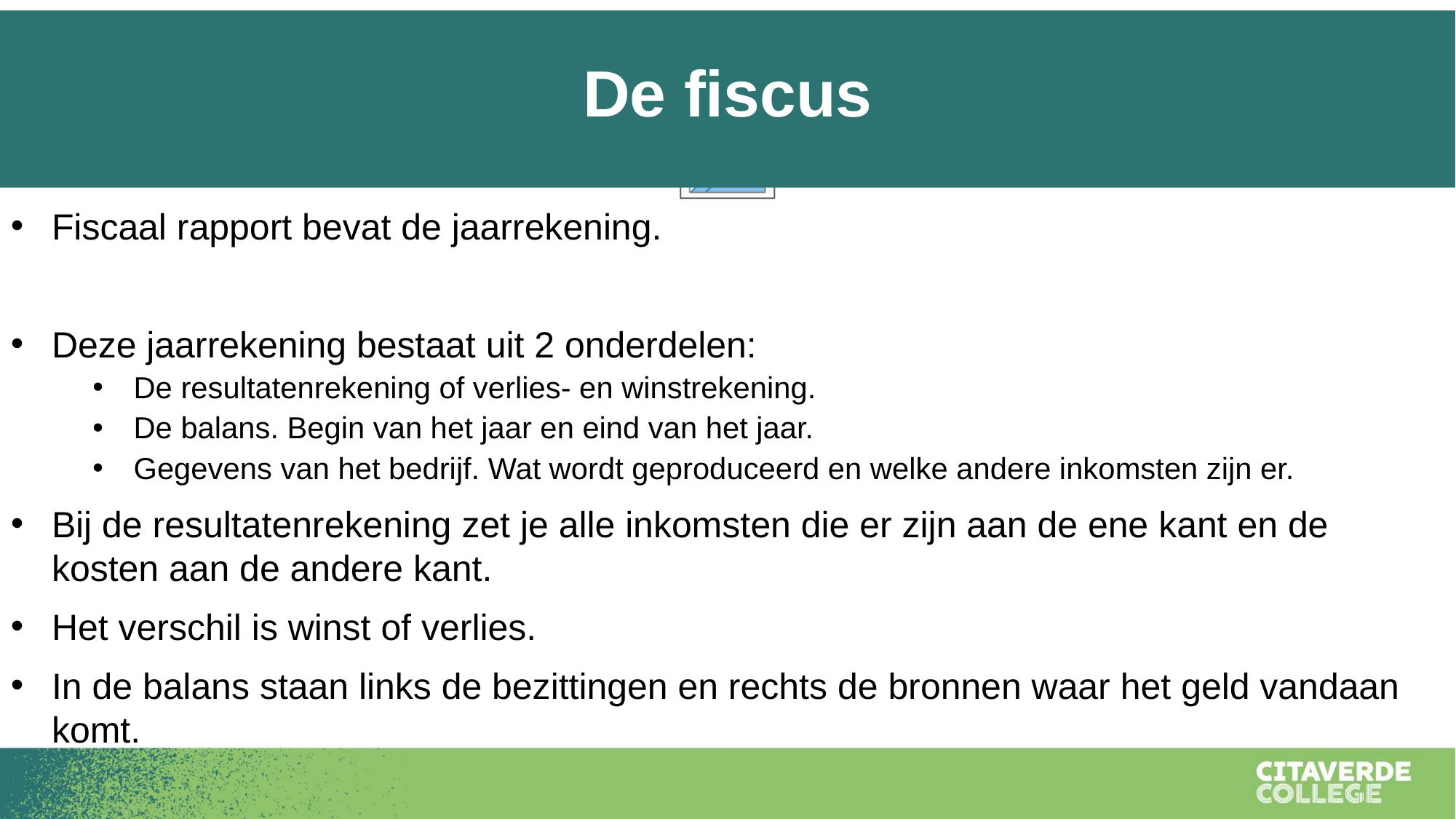

De fiscus
Fiscaal rapport bevat de jaarrekening.

Deze jaarrekening bestaat uit 2 onderdelen:
De resultatenrekening of verlies- en winstrekening.
De balans. Begin van het jaar en eind van het jaar.
Gegevens van het bedrijf. Wat wordt geproduceerd en welke andere inkomsten zijn er.
Bij de resultatenrekening zet je alle inkomsten die er zijn aan de ene kant en de kosten aan de andere kant.
Het verschil is winst of verlies.
In de balans staan links de bezittingen en rechts de bronnen waar het geld vandaan komt.